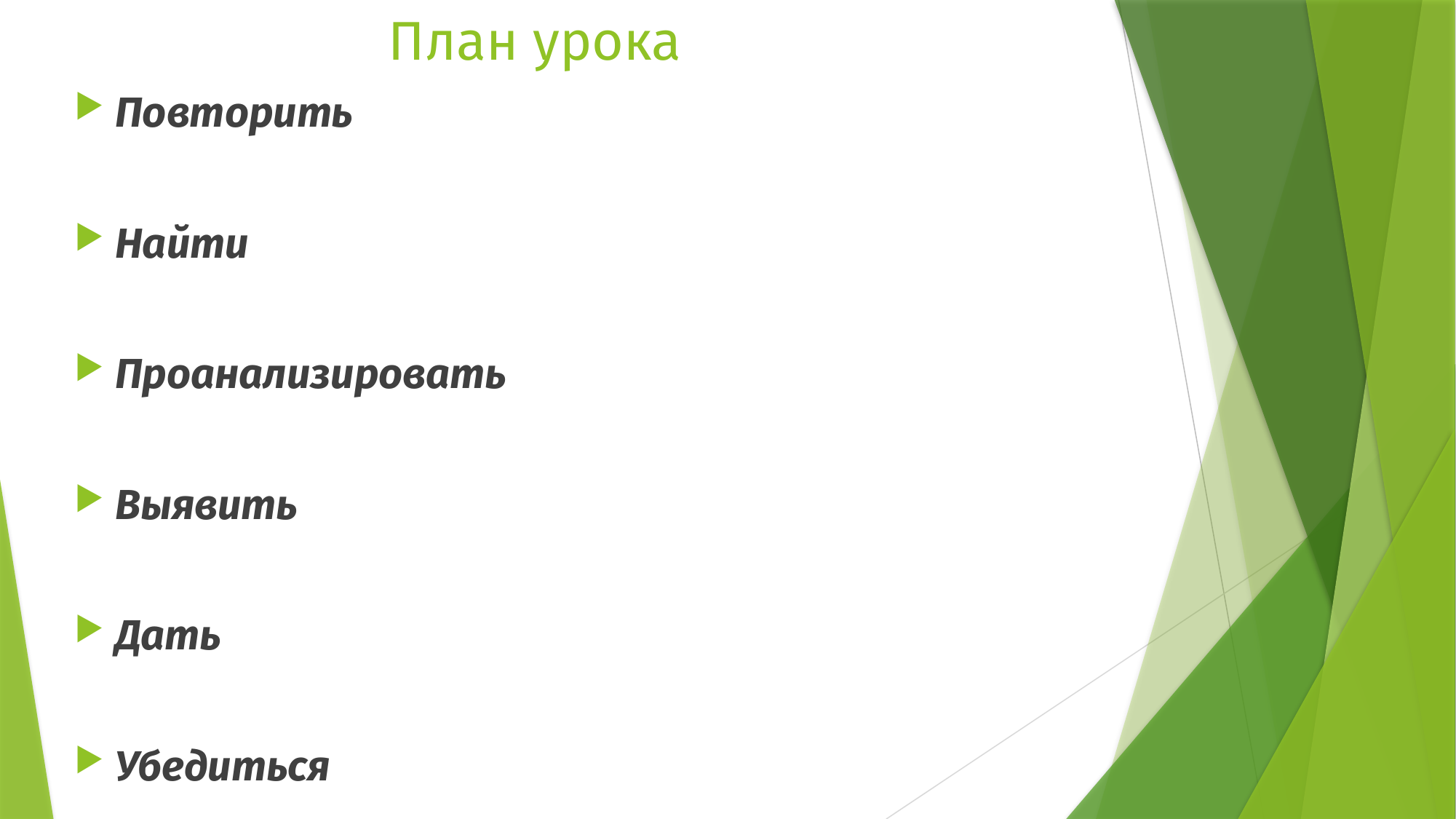

# План урока
Повторить

Найти

Проанализировать

Выявить

Дать

Убедиться